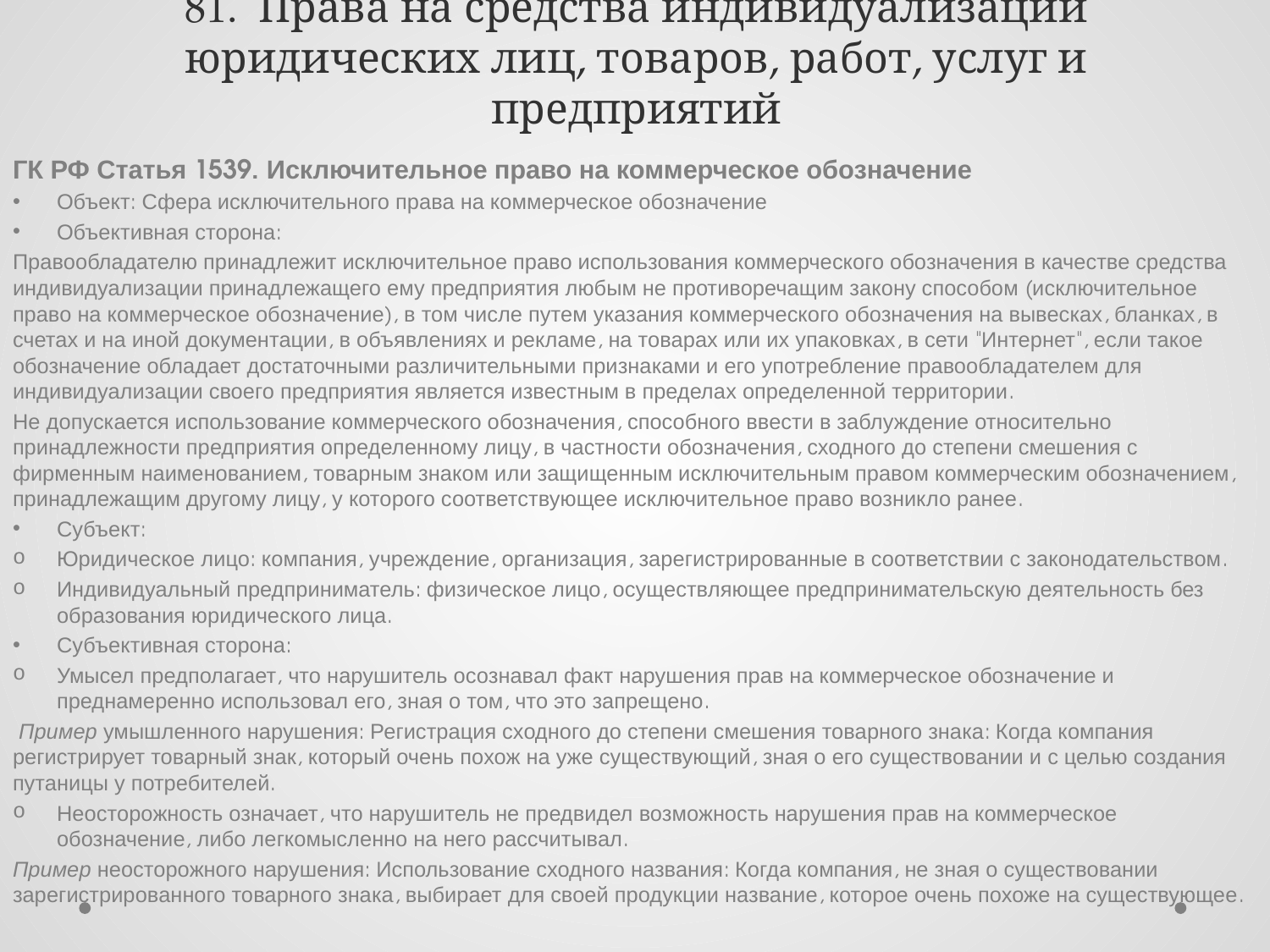

# 81.  Права на средства индивидуализации юридических лиц, товаров, работ, услуг и предприятий
ГК РФ Статья 1539. Исключительное право на коммерческое обозначение
Объект: Сфера исключительного права на коммерческое обозначение
Объективная сторона:
Правообладателю принадлежит исключительное право использования коммерческого обозначения в качестве средства индивидуализации принадлежащего ему предприятия любым не противоречащим закону способом (исключительное право на коммерческое обозначение), в том числе путем указания коммерческого обозначения на вывесках, бланках, в счетах и на иной документации, в объявлениях и рекламе, на товарах или их упаковках, в сети "Интернет", если такое обозначение обладает достаточными различительными признаками и его употребление правообладателем для индивидуализации своего предприятия является известным в пределах определенной территории.
Не допускается использование коммерческого обозначения, способного ввести в заблуждение относительно принадлежности предприятия определенному лицу, в частности обозначения, сходного до степени смешения с фирменным наименованием, товарным знаком или защищенным исключительным правом коммерческим обозначением, принадлежащим другому лицу, у которого соответствующее исключительное право возникло ранее.
Субъект:
Юридическое лицо: компания, учреждение, организация, зарегистрированные в соответствии с законодательством.
Индивидуальный предприниматель: физическое лицо, осуществляющее предпринимательскую деятельность без образования юридического лица.
Субъективная сторона:
Умысел предполагает, что нарушитель осознавал факт нарушения прав на коммерческое обозначение и преднамеренно использовал его, зная о том, что это запрещено.
 Пример умышленного нарушения: Регистрация сходного до степени смешения товарного знака: Когда компания регистрирует товарный знак, который очень похож на уже существующий, зная о его существовании и с целью создания путаницы у потребителей.
Неосторожность означает, что нарушитель не предвидел возможность нарушения прав на коммерческое обозначение, либо легкомысленно на него рассчитывал.
Пример неосторожного нарушения: Использование сходного названия: Когда компания, не зная о существовании зарегистрированного товарного знака, выбирает для своей продукции название, которое очень похоже на существующее.